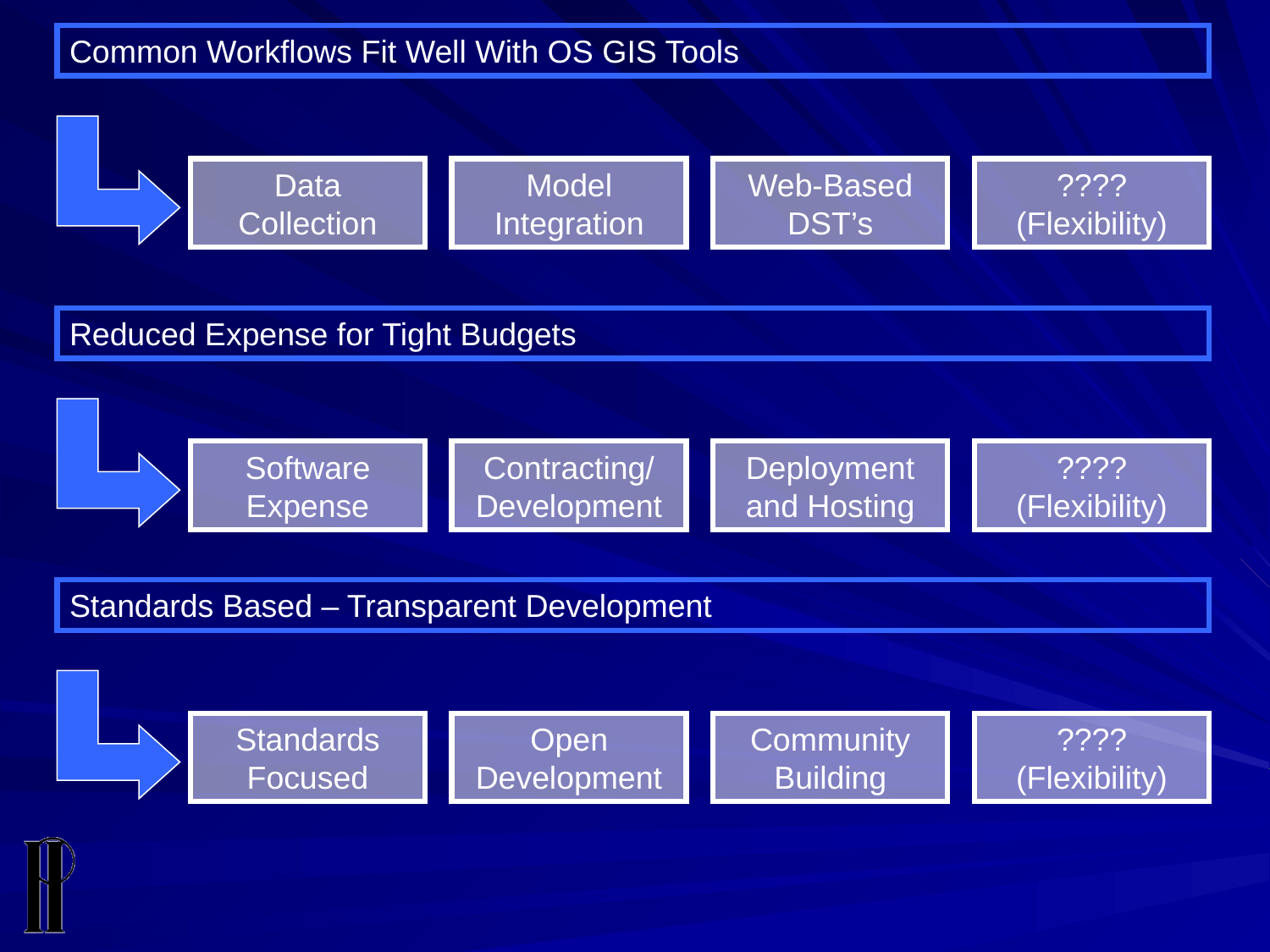

Common Workflows Fit Well With OS GIS Tools

Data Collection
Model Integration
Web-Based DST’s
????
(Flexibility)
Reduced Expense for Tight Budgets

Software Expense
Contracting/ Development
Deployment and Hosting
????
(Flexibility)
Standards Based – Transparent Development

Standards Focused
Open Development
Community Building
????
(Flexibility)